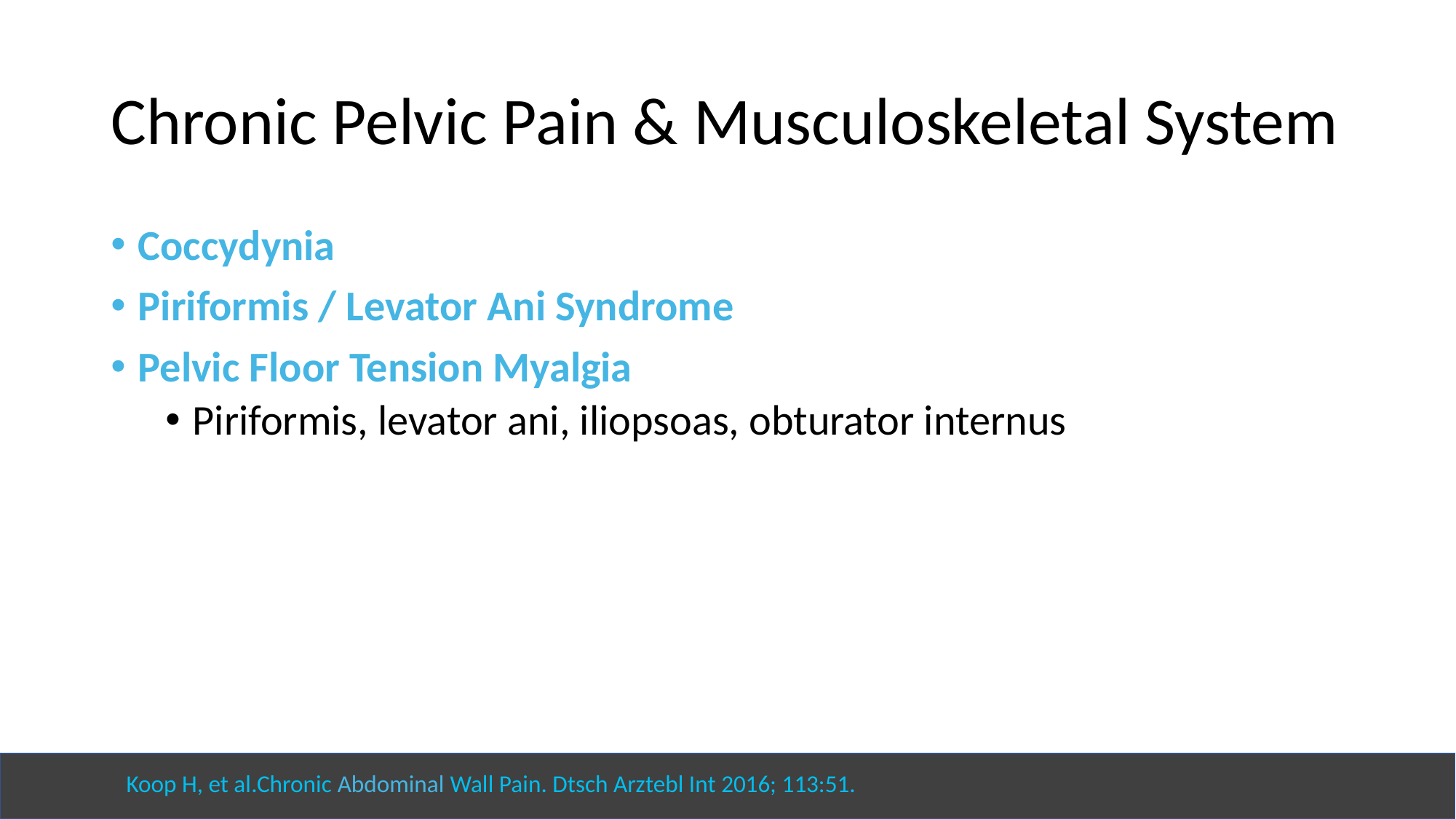

# Chronic Pelvic Pain & Musculoskeletal System
Coccydynia
Piriformis / Levator Ani Syndrome
Pelvic Floor Tension Myalgia
Piriformis, levator ani, iliopsoas, obturator internus

Koop H, et al.Chronic Abdominal Wall Pain. Dtsch Arztebl Int 2016; 113:51.